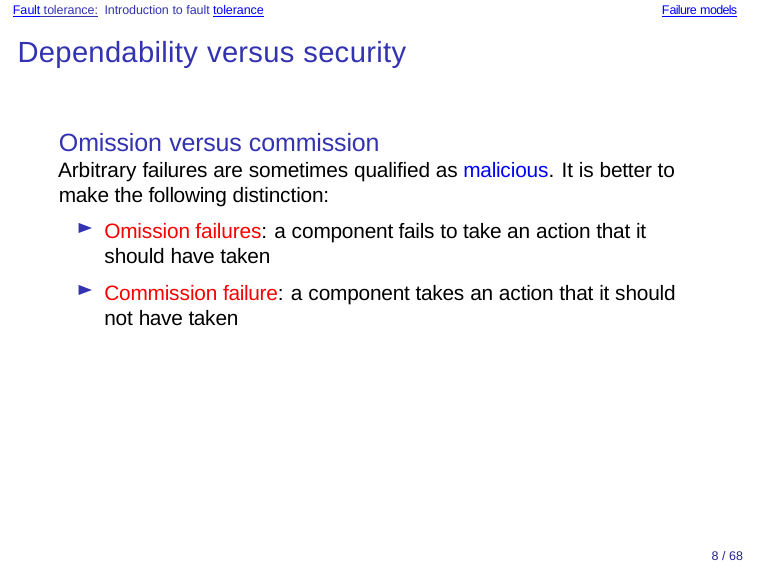

Fault tolerance: Introduction to fault tolerance
Failure models
Dependability versus security

Omission versus commission
Arbitrary failures are sometimes qualified as malicious. It is better to  make the following distinction:
Omission failures: a component fails to take an action that it  should have taken
Commission failure: a component takes an action that it should  not have taken
8 / 68